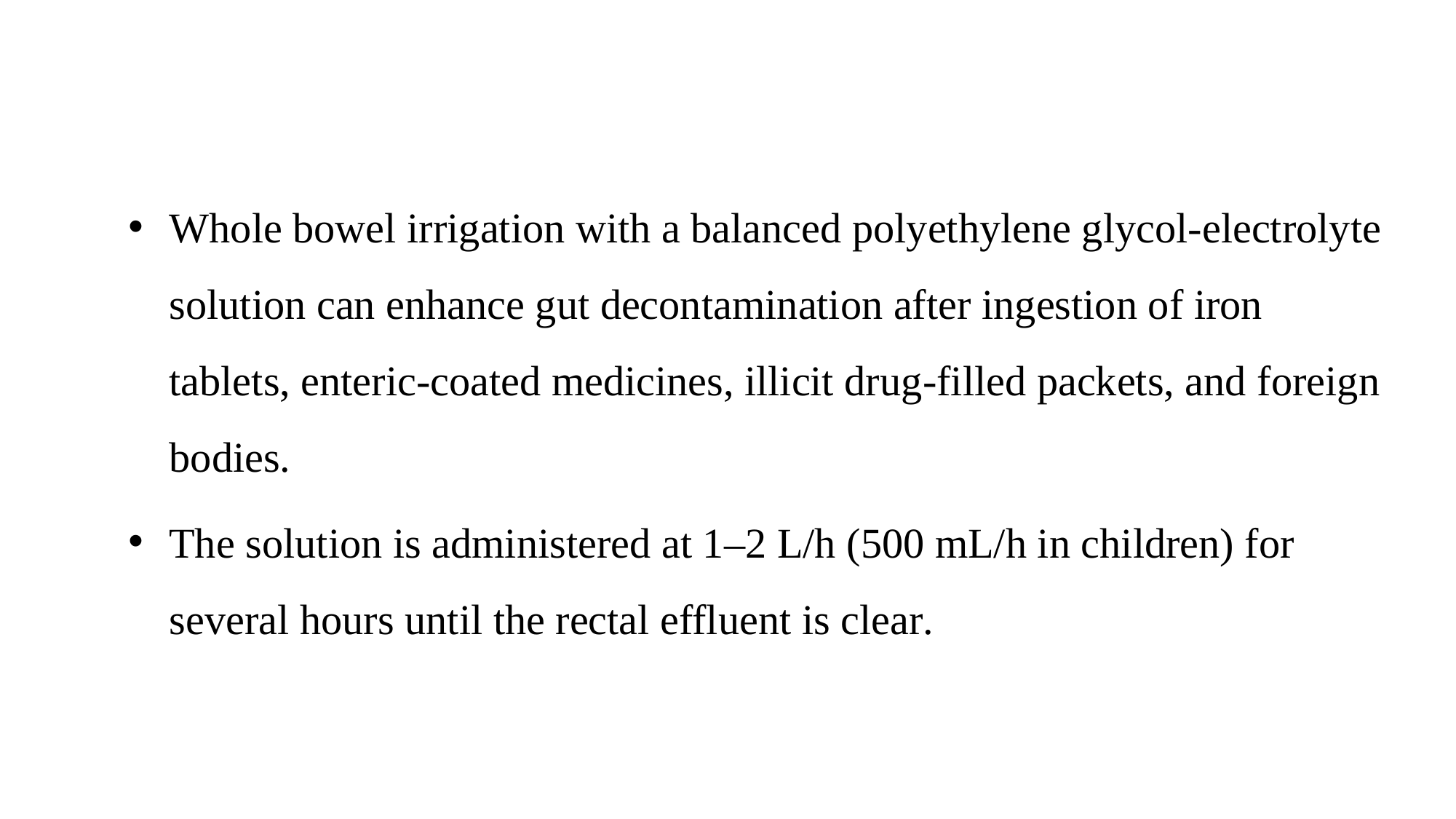

Whole bowel irrigation with a balanced polyethylene glycol-electrolyte solution can enhance gut decontamination after ingestion of iron tablets, enteric-coated medicines, illicit drug-filled packets, and foreign bodies.
The solution is administered at 1–2 L/h (500 mL/h in children) for several hours until the rectal effluent is clear.